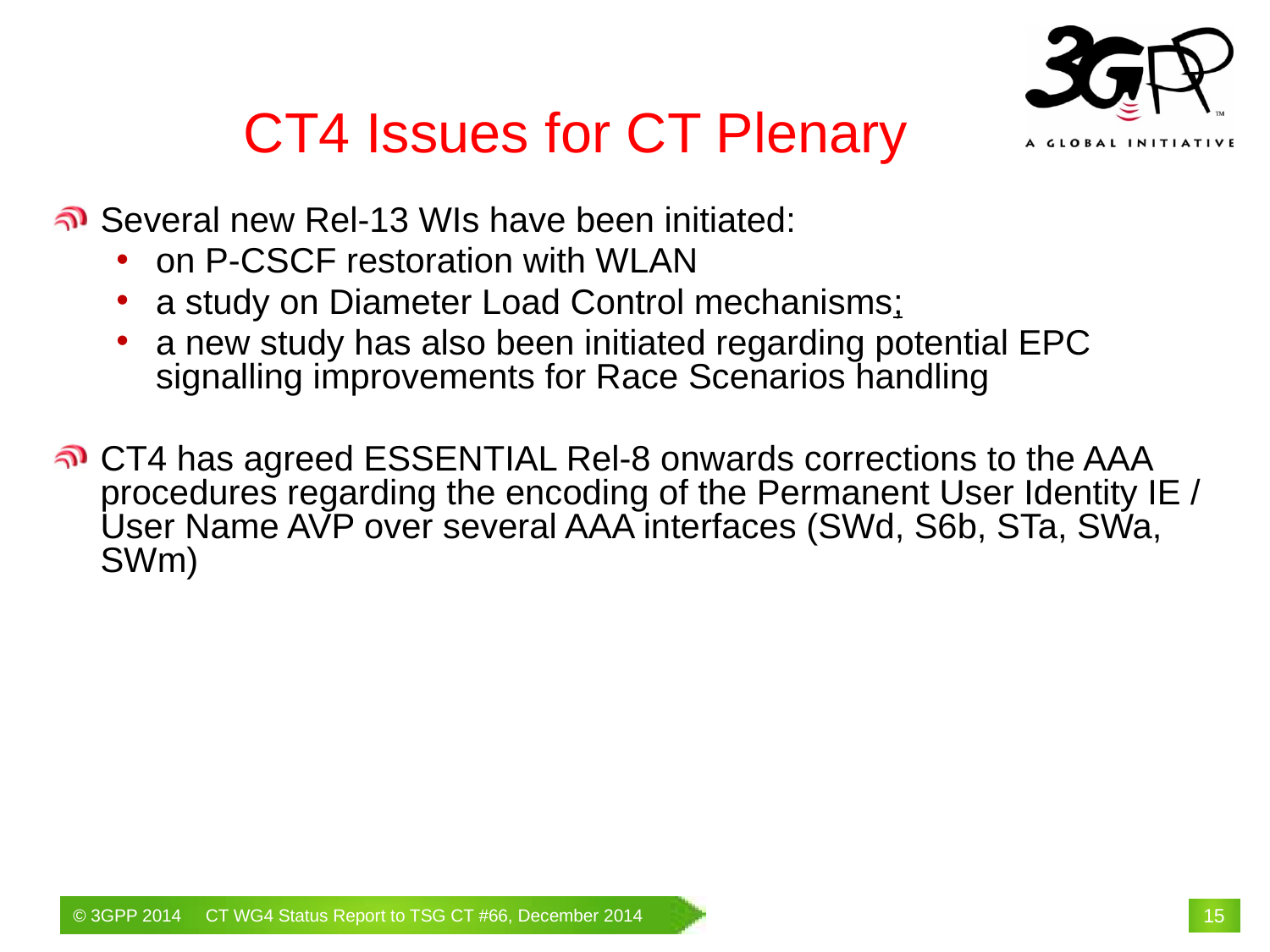

# CT4 Issues for CT Plenary
Several new Rel-13 WIs have been initiated:
on P-CSCF restoration with WLAN
a study on Diameter Load Control mechanisms;
a new study has also been initiated regarding potential EPC signalling improvements for Race Scenarios handling

CT4 has agreed ESSENTIAL Rel-8 onwards corrections to the AAA procedures regarding the encoding of the Permanent User Identity IE / User Name AVP over several AAA interfaces (SWd, S6b, STa, SWa, SWm)